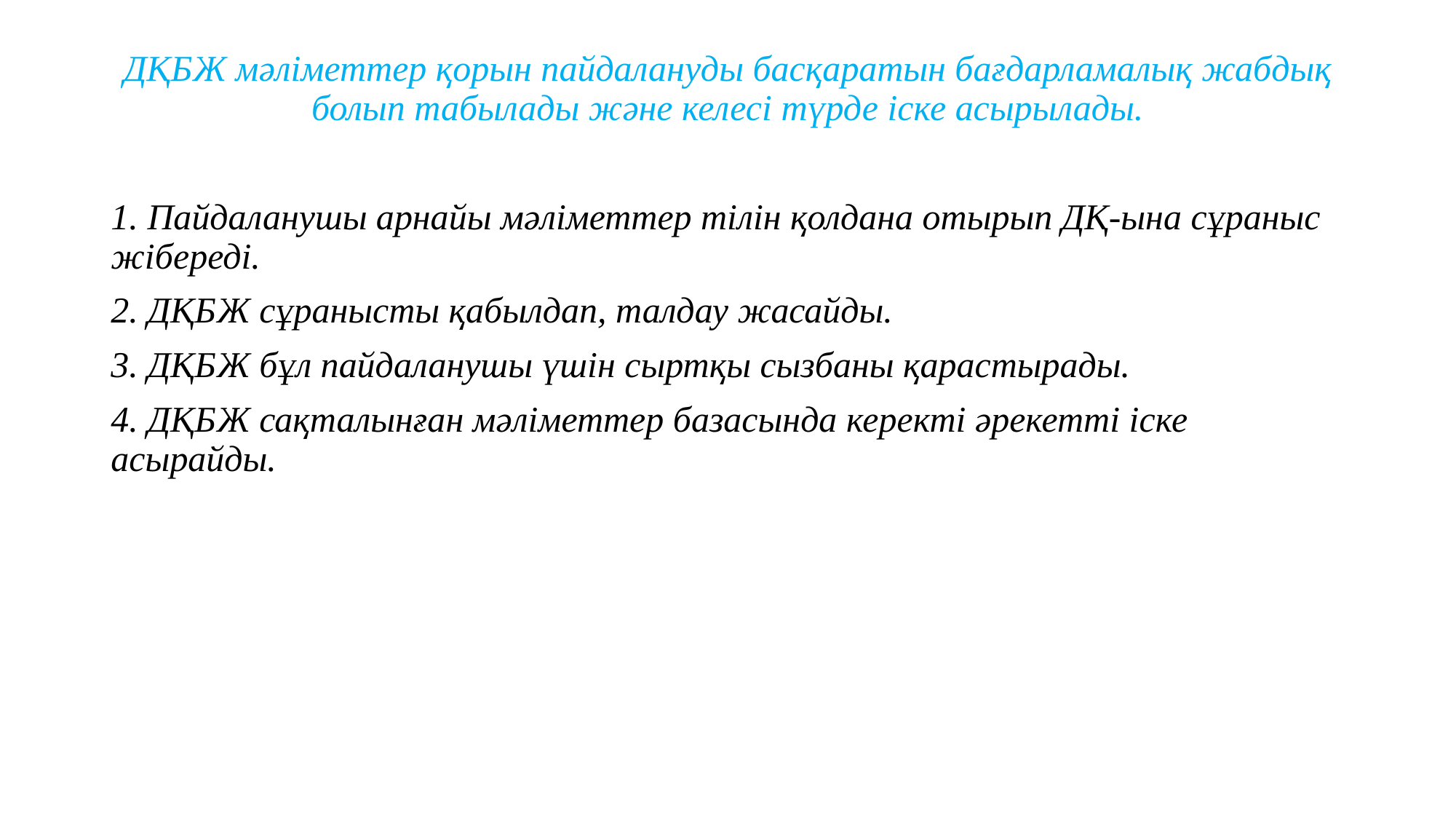

ДҚБЖ мәліметтер қорын пайдалануды басқаратын бағдарламалық жабдық болып табылады және келесі түрде іске асырылады.

1. Пайдаланушы арнайы мәліметтер тілін қолдана отырып ДҚ-ына сұраныс жібереді.
2. ДҚБЖ сұранысты қабылдап, талдау жасайды.
3. ДҚБЖ бұл пайдаланушы үшін сыртқы сызбаны қарастырады.
4. ДҚБЖ сақталынған мәліметтер базасында керекті әрекетті іске асырайды.